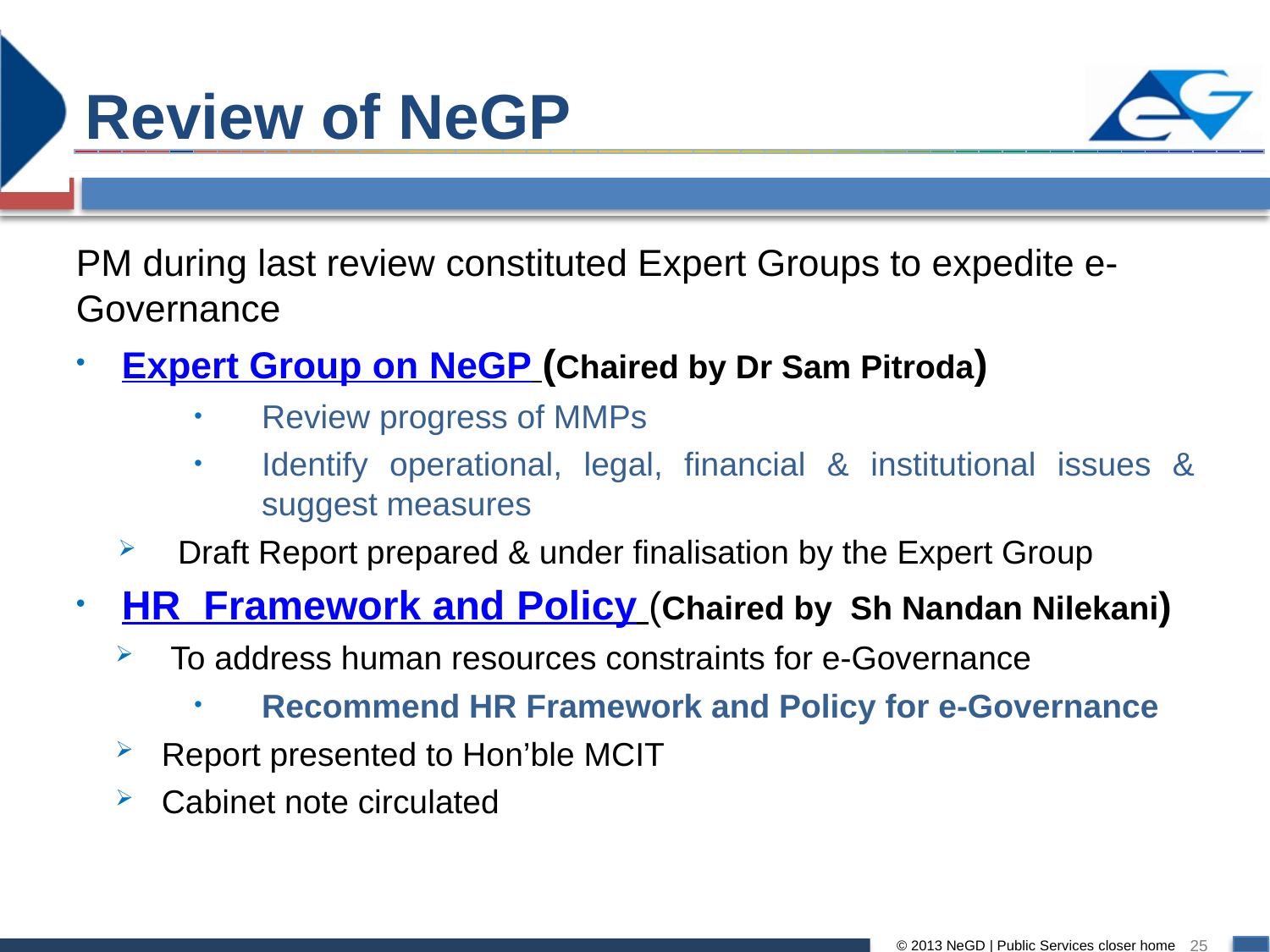

Review of NeGP
PM during last review constituted Expert Groups to expedite e-Governance
Expert Group on NeGP (Chaired by Dr Sam Pitroda)
Review progress of MMPs
Identify operational, legal, financial & institutional issues & suggest measures
Draft Report prepared & under finalisation by the Expert Group
HR  Framework and Policy (Chaired by  Sh Nandan Nilekani)
 To address human resources constraints for e-Governance
Recommend HR Framework and Policy for e-Governance
Report presented to Hon’ble MCIT
Cabinet note circulated